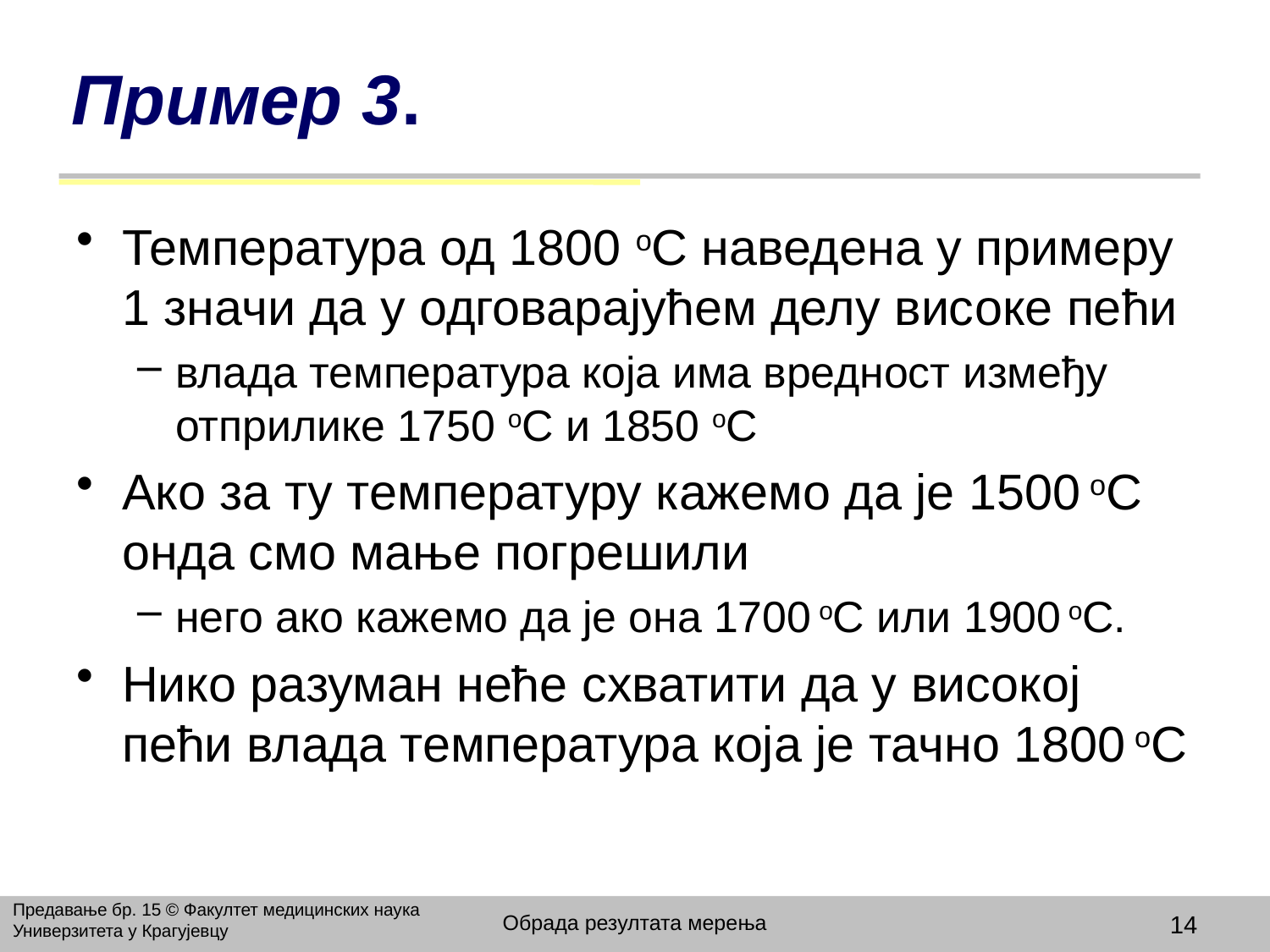

# Пример 3.
Температура од 1800 oC наведена у примеру 1 значи да у одговарајућем делу високе пећи
влада температура која има вредност између отприлике 1750 oC и 1850 oC
Ако за ту температуру кажемо да је 1500 oC онда смо мање погрешили
него ако кажемо да је она 1700 oC или 1900 oC.
Нико разуман неће схватити да у високој пећи влада температура која је тачно 1800 oC

Предавање бр. 15 © Факултет медицинских наука Универзитета у Крагујевцу
Обрада резултата мерења
14